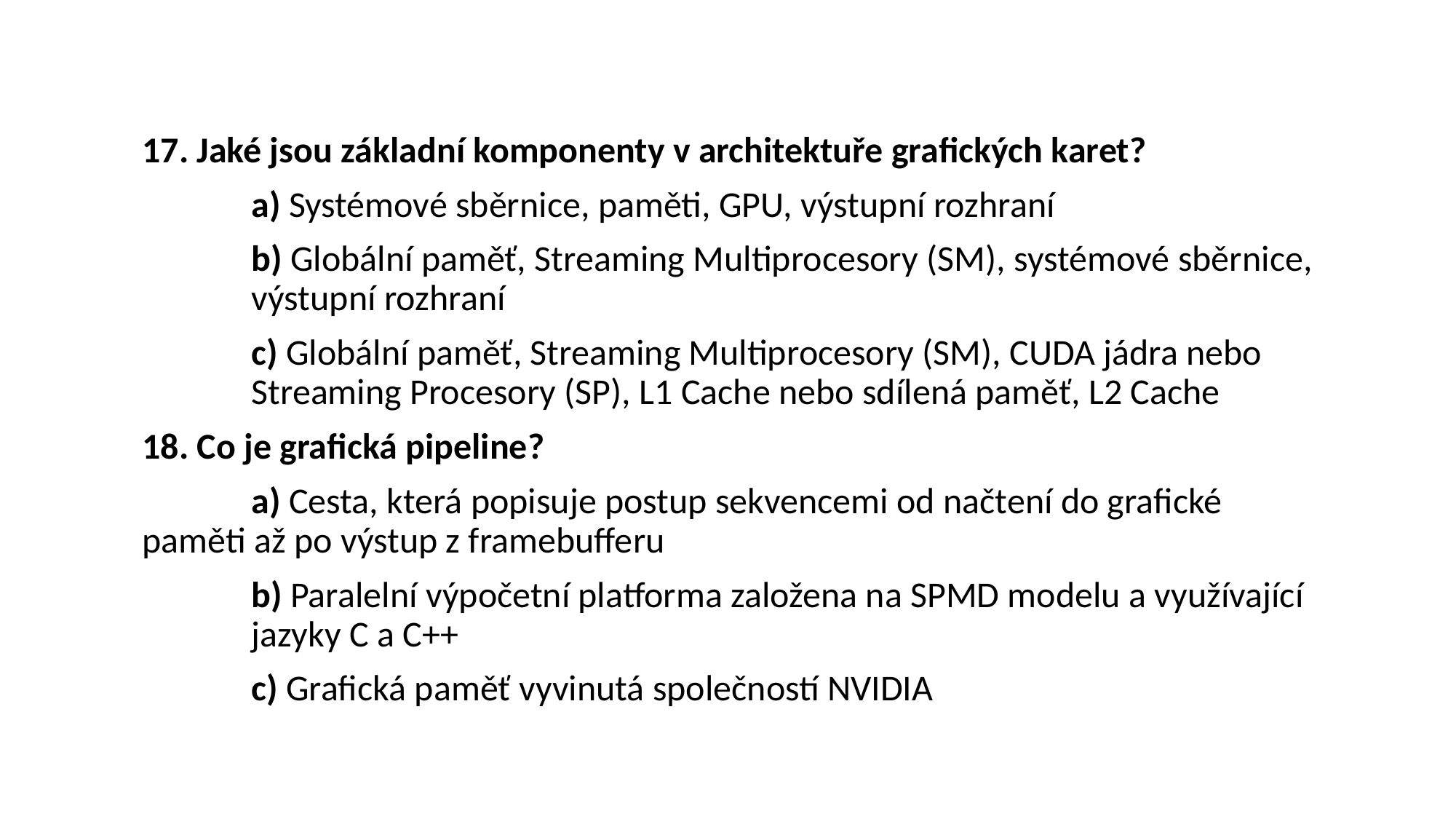

17. Jaké jsou základní komponenty v architektuře grafických karet?
	a) Systémové sběrnice, paměti, GPU, výstupní rozhraní
	b) Globální paměť, Streaming Multiprocesory (SM), systémové sběrnice, 	výstupní rozhraní
	c) Globální paměť, Streaming Multiprocesory (SM), CUDA jádra nebo 	Streaming Procesory (SP), L1 Cache nebo sdílená paměť, L2 Cache
18. Co je grafická pipeline?
	a) Cesta, která popisuje postup sekvencemi od načtení do grafické 	paměti až po výstup z framebufferu
	b) Paralelní výpočetní platforma založena na SPMD modelu a využívající 	jazyky C a C++
	c) Grafická paměť vyvinutá společností NVIDIA